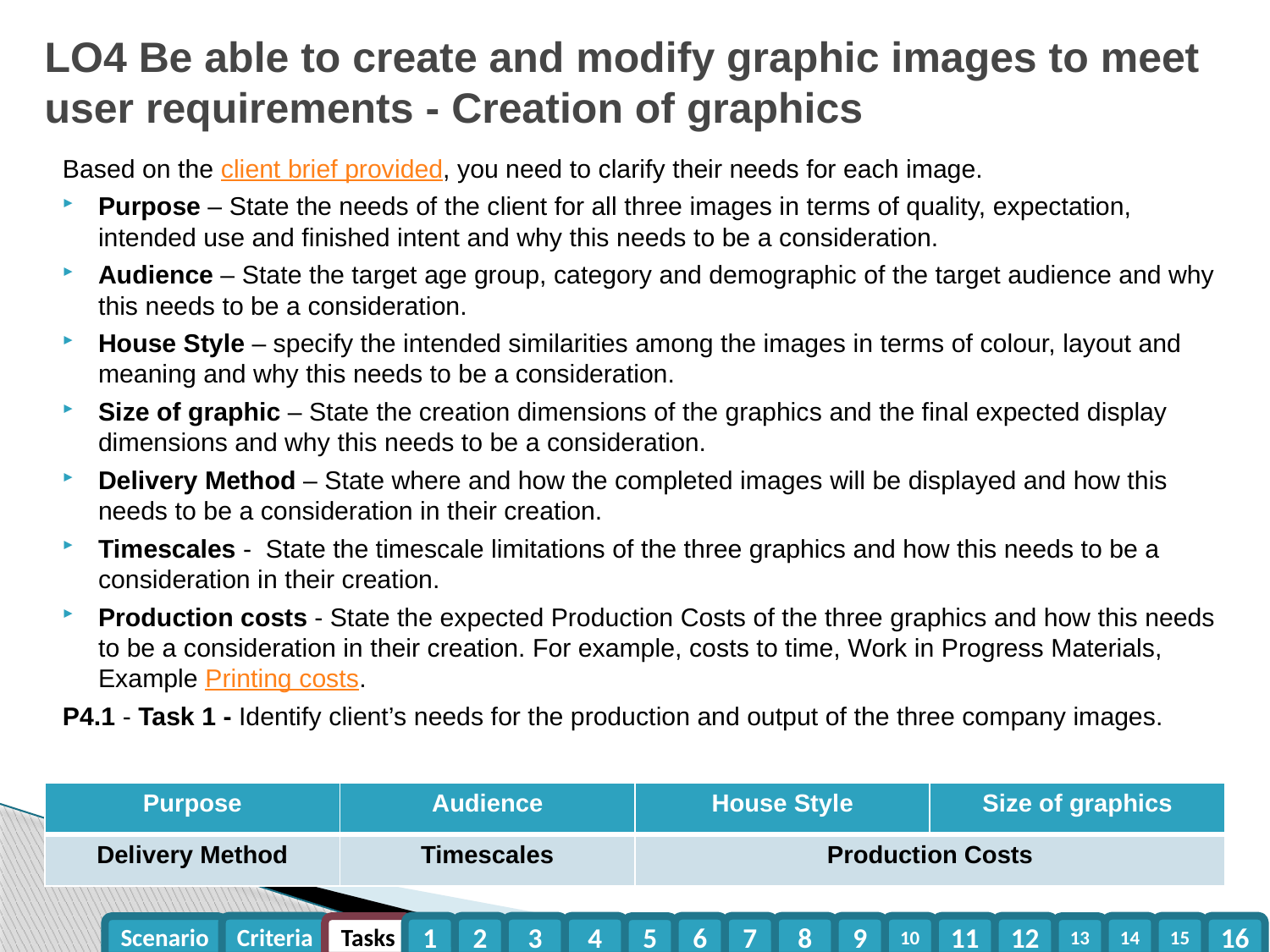

# LO4 Be able to create and modify graphic images to meet user requirements - Creation of graphics
Based on the client brief provided, you need to clarify their needs for each image.
Purpose – State the needs of the client for all three images in terms of quality, expectation, intended use and finished intent and why this needs to be a consideration.
Audience – State the target age group, category and demographic of the target audience and why this needs to be a consideration.
House Style – specify the intended similarities among the images in terms of colour, layout and meaning and why this needs to be a consideration.
Size of graphic – State the creation dimensions of the graphics and the final expected display dimensions and why this needs to be a consideration.
Delivery Method – State where and how the completed images will be displayed and how this needs to be a consideration in their creation.
Timescales -  State the timescale limitations of the three graphics and how this needs to be a consideration in their creation.
Production costs - State the expected Production Costs of the three graphics and how this needs to be a consideration in their creation. For example, costs to time, Work in Progress Materials, Example Printing costs.
P4.1 - Task 1 - Identify client’s needs for the production and output of the three company images.
| Purpose | Audience | House Style | Size of graphics |
| --- | --- | --- | --- |
| Delivery Method | Timescales | Production Costs |  |